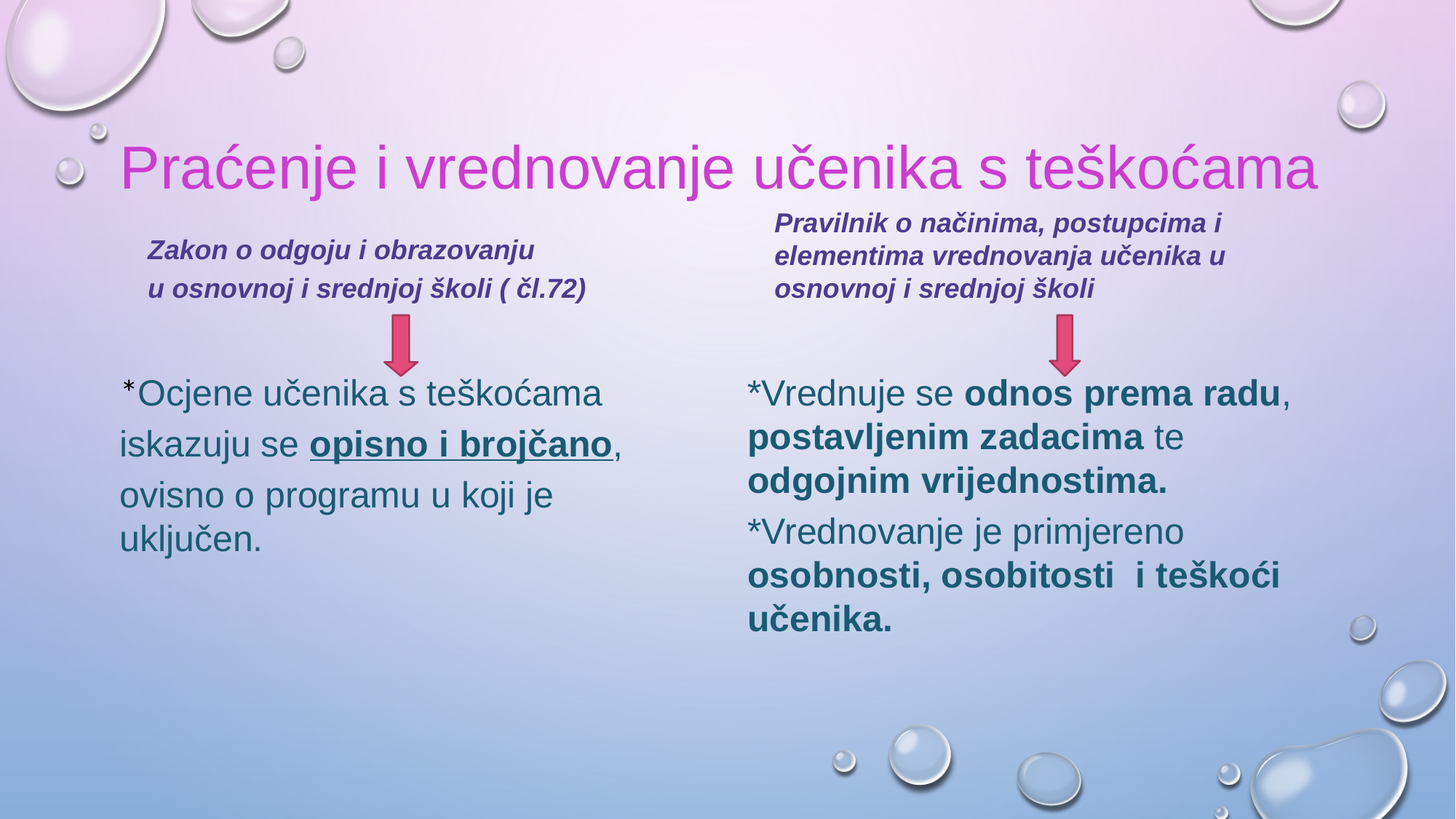

# Praćenje i vrednovanje učenika s teškoćama
Pravilnik o načinima, postupcima i elementima vrednovanja učenika u osnovnoj i srednjoj školi

Zakon o odgoju i obrazovanju
u osnovnoj i srednjoj školi ( čl.72)

*Ocjene učenika s teškoćama
iskazuju se opisno i brojčano,
ovisno o programu u koji je uključen.

*Vrednuje se odnos prema radu, postavljenim zadacima te odgojnim vrijednostima.
*Vrednovanje je primjereno osobnosti, osobitosti  i teškoći učenika.